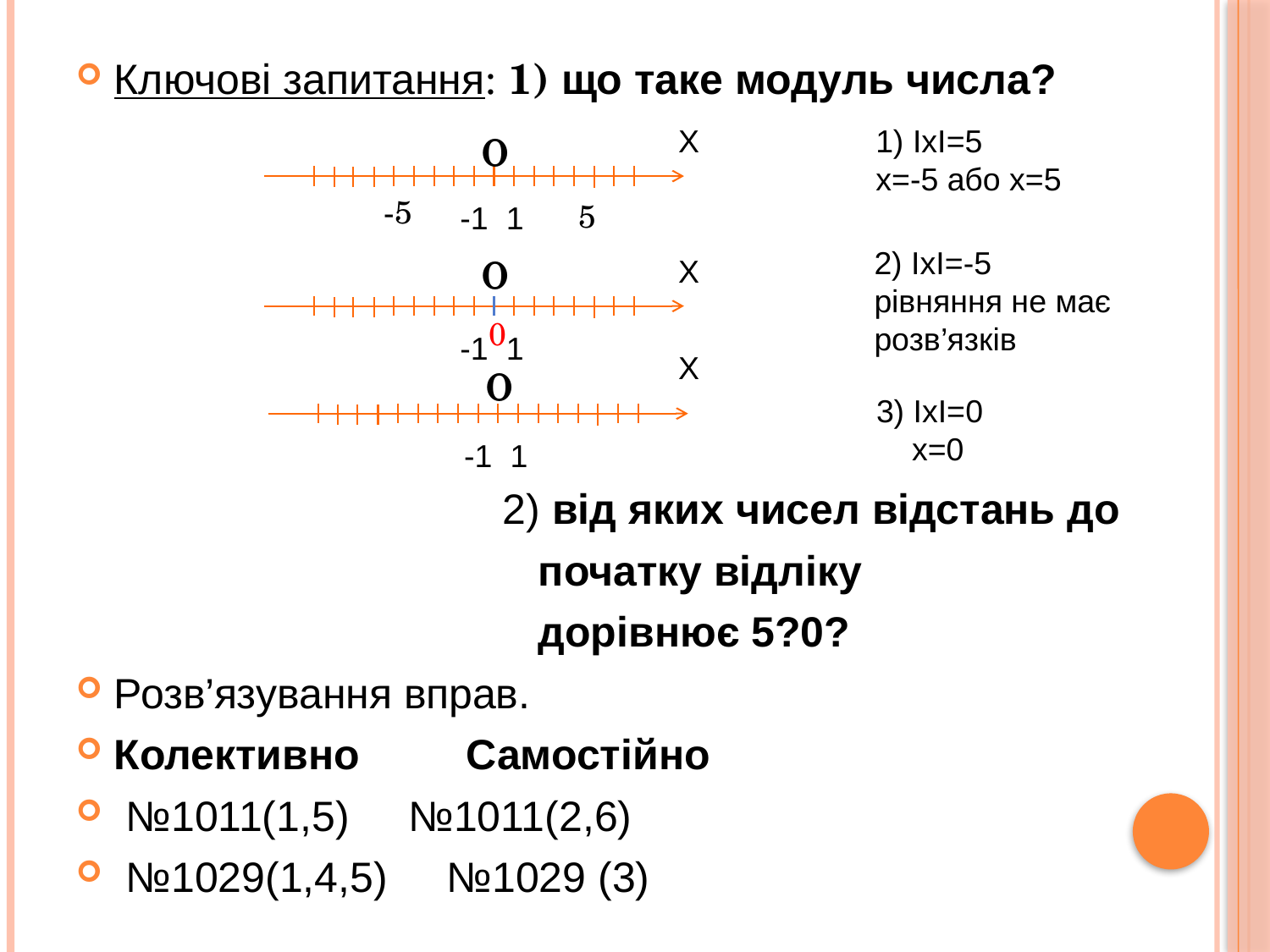

#
Ключові запитання: 1) що таке модуль числа?

                                    2) від яких чисел відстань до
                                       початку відліку
                                       дорівнює 5?0?
Розв’язування вправ.
Колективно         Самостійно
 №1011(1,5)     №1011(2,6)
 №1029(1,4,5)     №1029 (3)
o
Х
1) ІхІ=5
х=-5 або х=5
-5
5
-1
1
o
2) ІхІ=-5
рівняння не має
розв’язків
Х
0
-1
1
o
Х
3) ІхІ=0
    х=0
-1
1